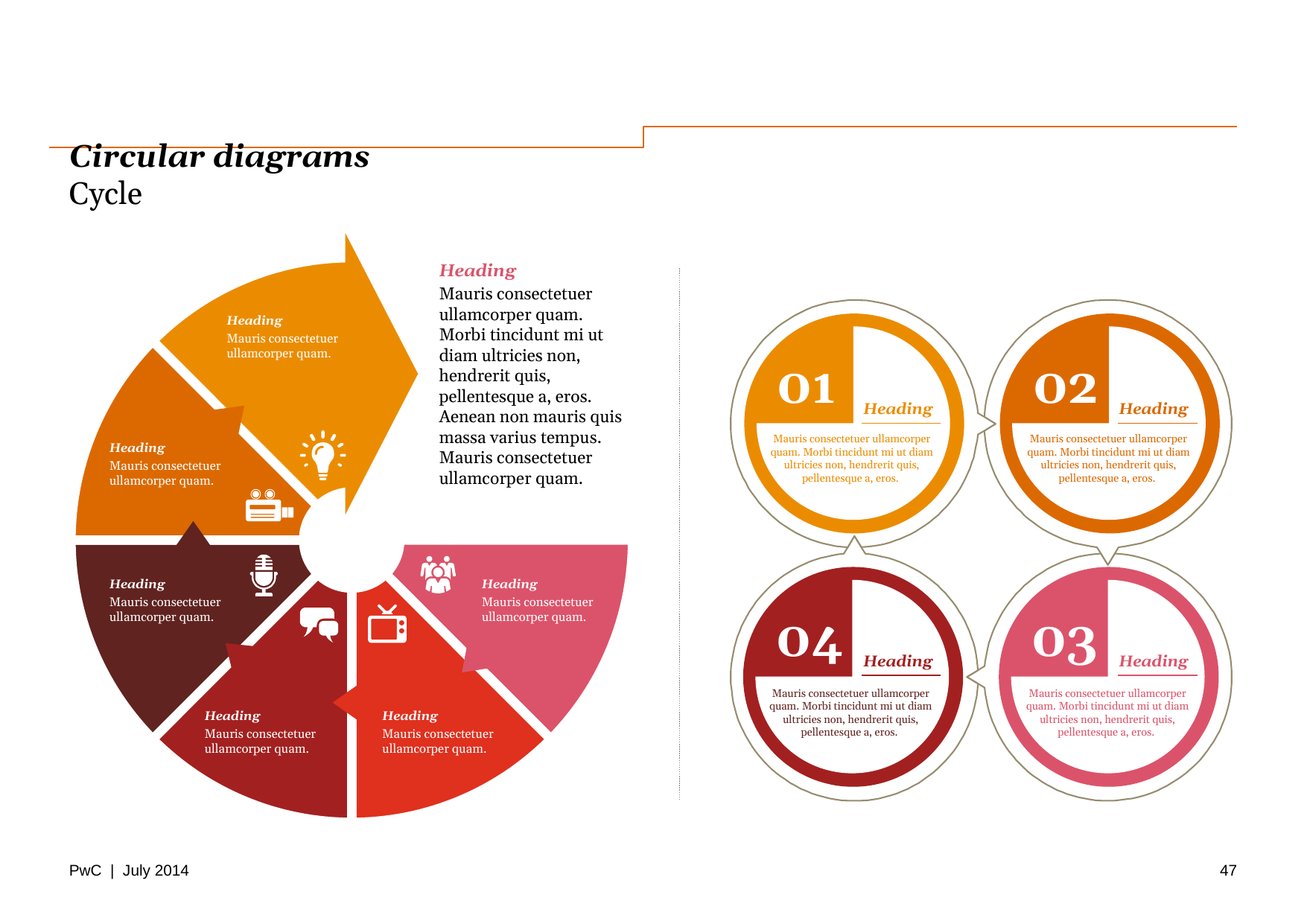

# Circular diagrams Cycle

Heading
Mauris consectetuer ullamcorper quam. Morbi tincidunt mi ut diam ultricies non, hendrerit quis, pellentesque a, eros. Aenean non mauris quis massa varius tempus.  Mauris consectetuer ullamcorper quam.
Heading
Mauris consectetuer ullamcorper quam.

Heading
Mauris consectetuer ullamcorper quam.

Heading
Mauris consectetuer ullamcorper quam.
Heading
Mauris consectetuer ullamcorper quam.

Heading
Mauris consectetuer ullamcorper quam.
Heading
Mauris consectetuer ullamcorper quam.

01
02
Heading
Heading
Mauris consectetuer ullamcorper quam. Morbi tincidunt mi ut diam ultricies non, hendrerit quis, pellentesque a, eros.
Mauris consectetuer ullamcorper quam. Morbi tincidunt mi ut diam ultricies non, hendrerit quis, pellentesque a, eros.

04
03
Heading
Heading
Mauris consectetuer ullamcorper quam. Morbi tincidunt mi ut diam ultricies non, hendrerit quis, pellentesque a, eros.
Mauris consectetuer ullamcorper quam. Morbi tincidunt mi ut diam ultricies non, hendrerit quis, pellentesque a, eros.
47